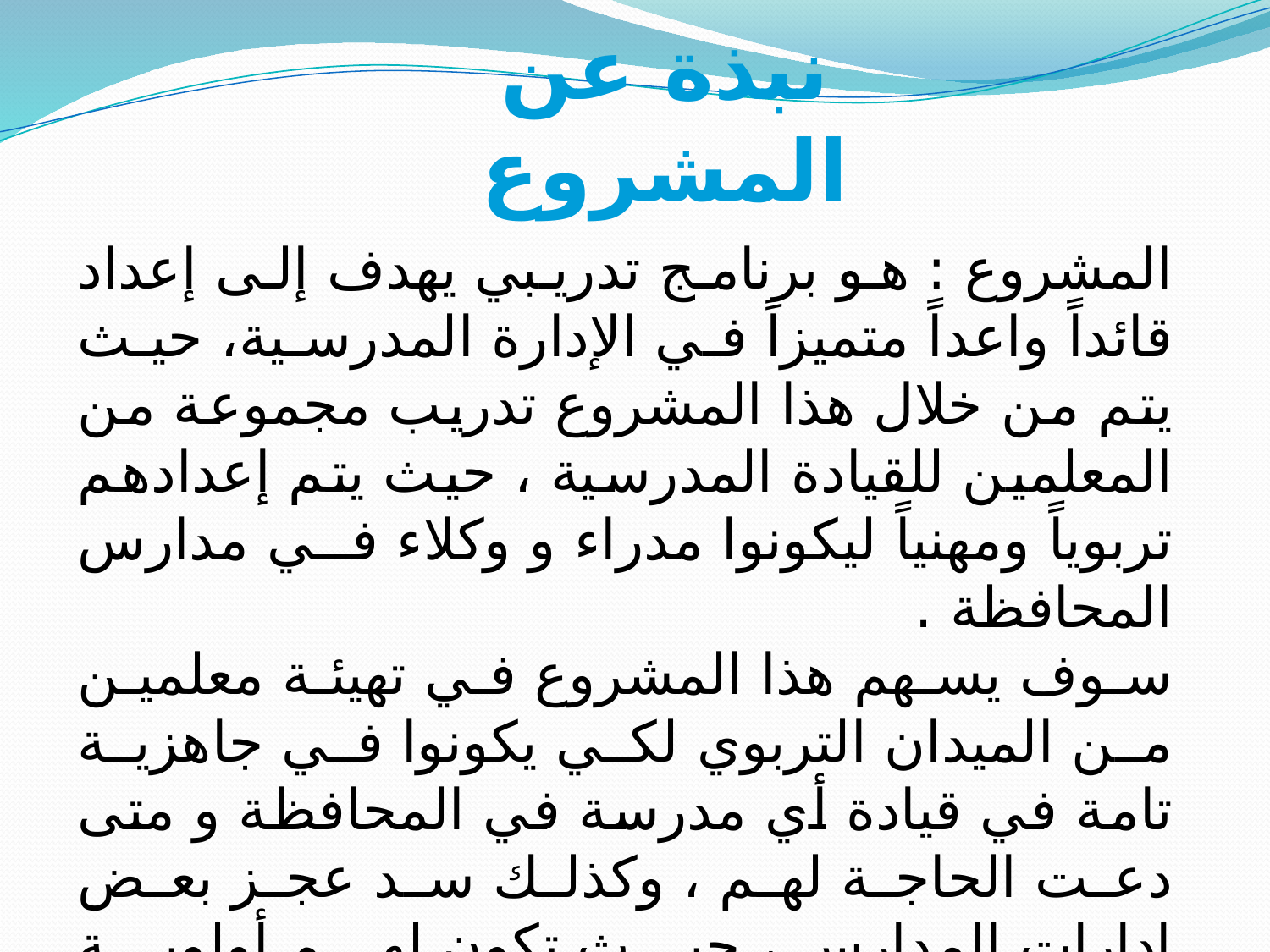

نبذة عن المشروع
المشروع : هو برنامج تدريبي يهدف إلى إعداد قائداً واعداً متميزاً في الإدارة المدرسية، حيث يتم من خلال هذا المشروع تدريب مجموعة من المعلمين للقيادة المدرسية ، حيث يتم إعدادهم تربوياً ومهنياً ليكونوا مدراء و وكلاء في مدارس المحافظة .
سوف يسهم هذا المشروع في تهيئة معلمين من الميدان التربوي لكي يكونوا في جاهزية تامة في قيادة أي مدرسة في المحافظة و متى دعت الحاجة لهم ، وكذلك سد عجز بعض إدارات المدارس ، حيث تكون لهم أولوية التكليف في الإدارة المدرسية ، على أن تشمل هذه التهيئة على تقديم برامج نوعية تربوية ومهنية على مدار عام دراسي كامل .